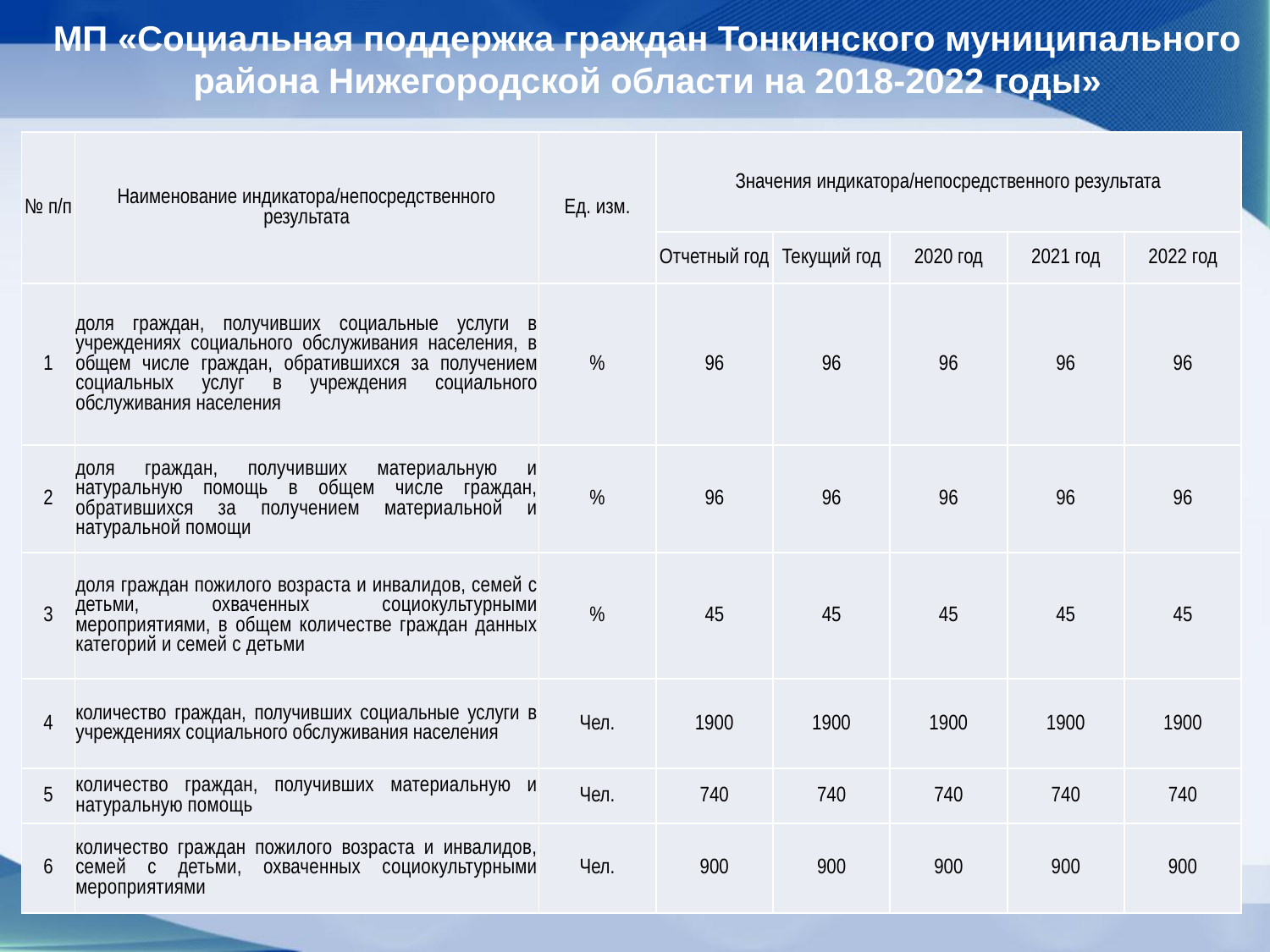

МП «Социальная поддержка граждан Тонкинского муниципального района Нижегородской области на 2018-2022 годы»
| № п/п | Наименование индикатора/непосредственного результата | Ед. изм. | Значения индикатора/непосредственного результата |  |  |  |  |
| --- | --- | --- | --- | --- | --- | --- | --- |
|  |  |  | Отчетный год | Текущий год | 2020 год | 2021 год | 2022 год |
| 1 | доля граждан, получивших социальные услуги в учреждениях социального обслуживания населения, в общем числе граждан, обратившихся за получением социальных услуг в учреждения социального обслуживания населения | % | 96 | 96 | 96 | 96 | 96 |
| 2 | доля граждан, получивших материальную и натуральную помощь в общем числе граждан, обратившихся за получением материальной и натуральной помощи | % | 96 | 96 | 96 | 96 | 96 |
| 3 | доля граждан пожилого возраста и инвалидов, семей с детьми, охваченных социокультурными мероприятиями, в общем количестве граждан данных категорий и семей с детьми | % | 45 | 45 | 45 | 45 | 45 |
| 4 | количество граждан, получивших социальные услуги в учреждениях социального обслуживания населения | Чел. | 1900 | 1900 | 1900 | 1900 | 1900 |
| 5 | количество граждан, получивших материальную и натуральную помощь | Чел. | 740 | 740 | 740 | 740 | 740 |
| 6 | количество граждан пожилого возраста и инвалидов, семей с детьми, охваченных социокультурными мероприятиями | Чел. | 900 | 900 | 900 | 900 | 900 |